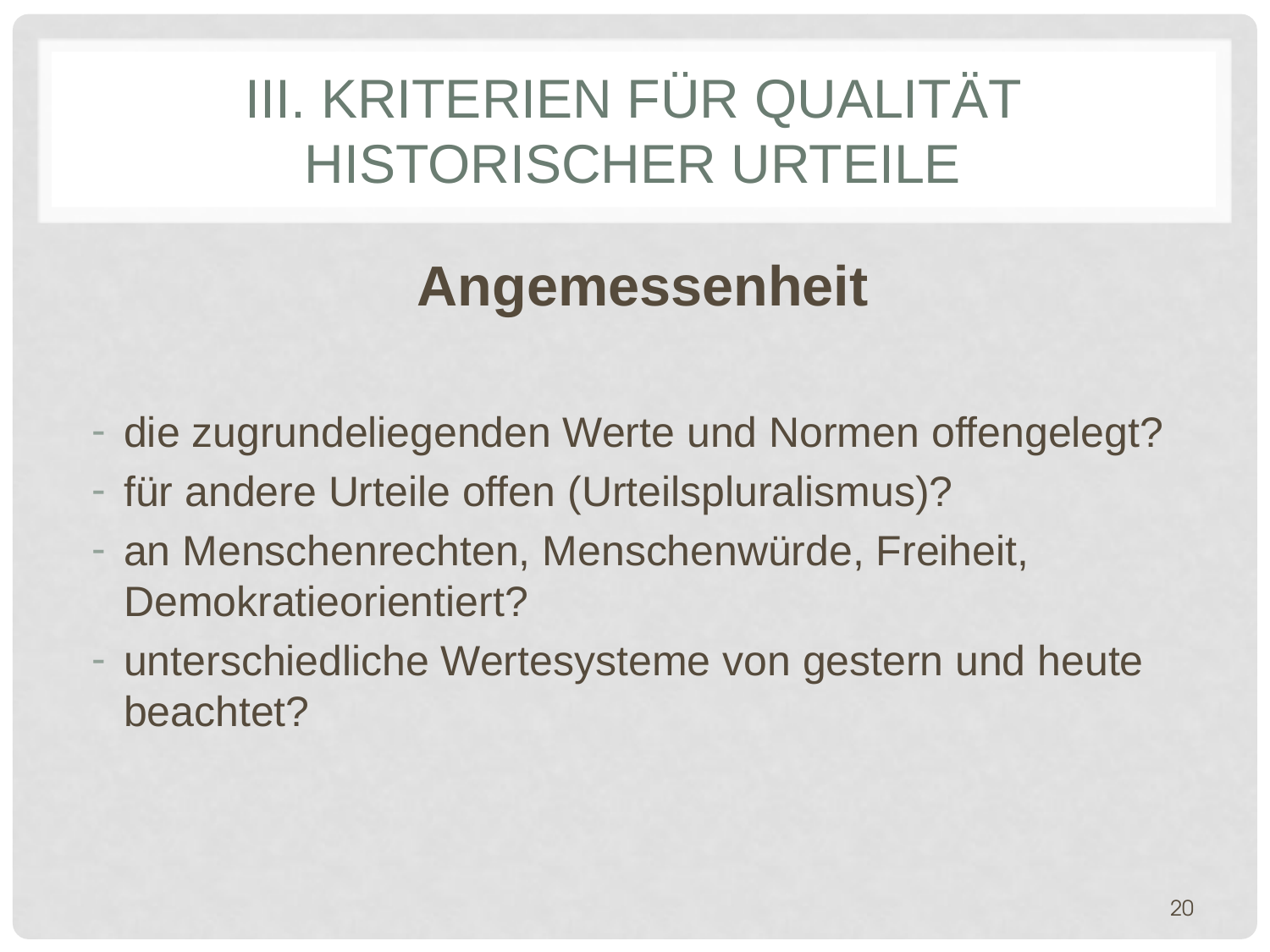

# III. Kriterien für Qualität historischer Urteile
Angemessenheit

die zugrundeliegenden Werte und Normen offengelegt?
für andere Urteile offen (Urteilspluralismus)?
an Menschenrechten, Menschenwürde, Freiheit, Demokratieorientiert?
unterschiedliche Wertesysteme von gestern und heute beachtet?
20